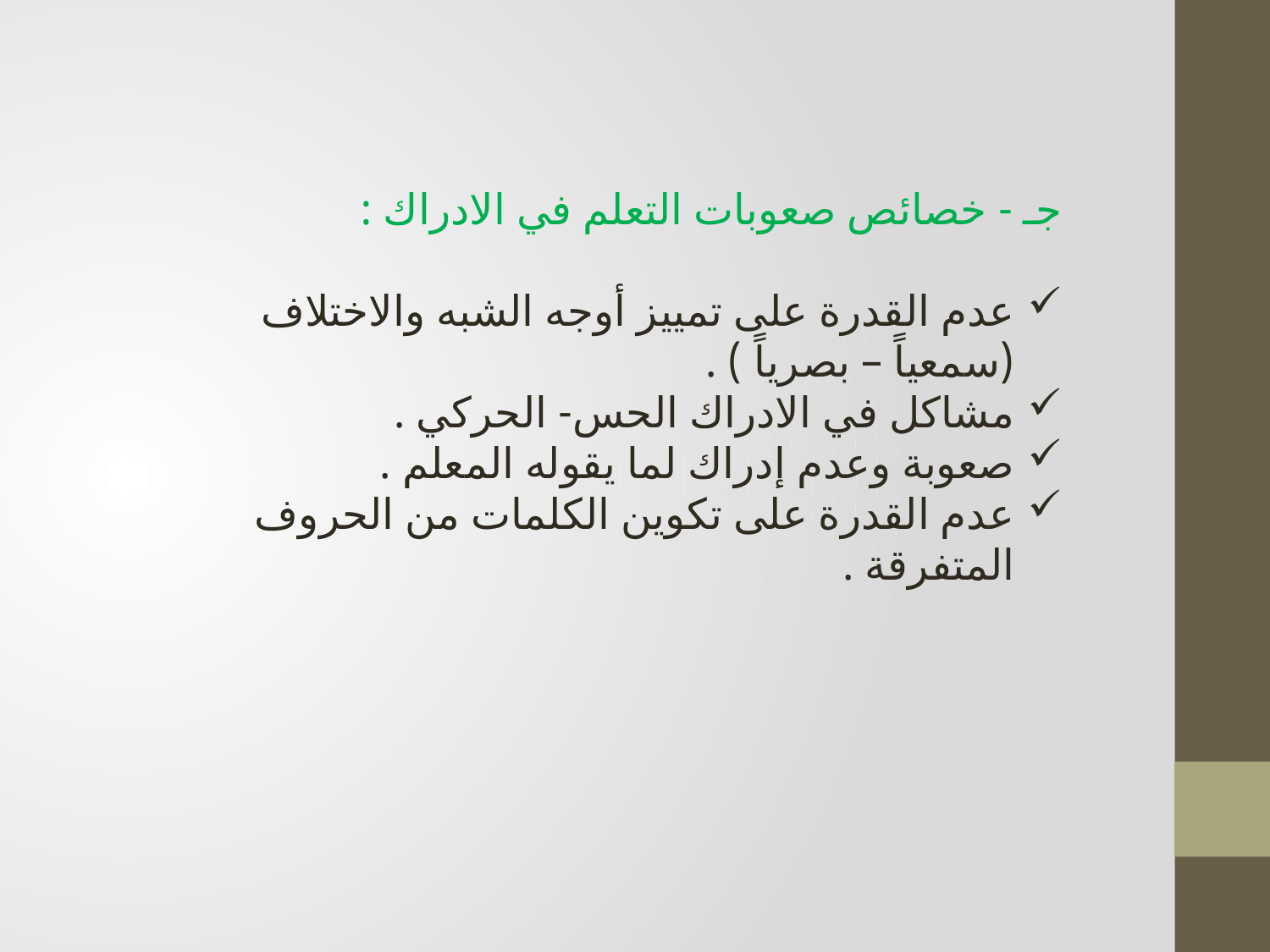

جـ - خصائص صعوبات التعلم في الادراك :

عدم القدرة على تمييز أوجه الشبه والاختلاف  (سمعياً – بصرياً ) .
مشاكل في الادراك الحس- الحركي .
صعوبة وعدم إدراك لما يقوله المعلم .
عدم القدرة على تكوين الكلمات من الحروف المتفرقة .